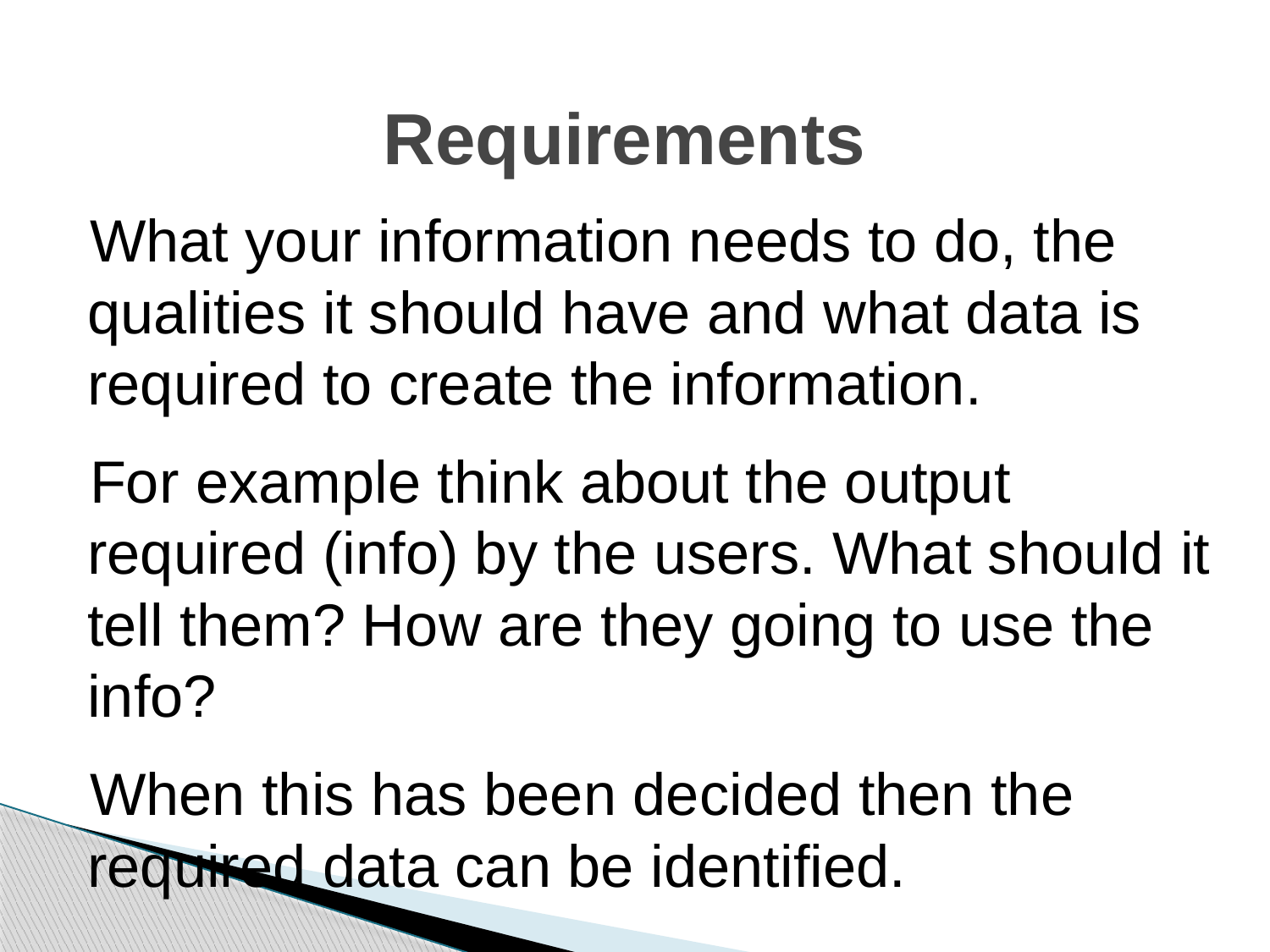

# Requirements
What your information needs to do, the qualities it should have and what data is required to create the information.
For example think about the output required (info) by the users. What should it tell them? How are they going to use the info?
When this has been decided then the required data can be identified.